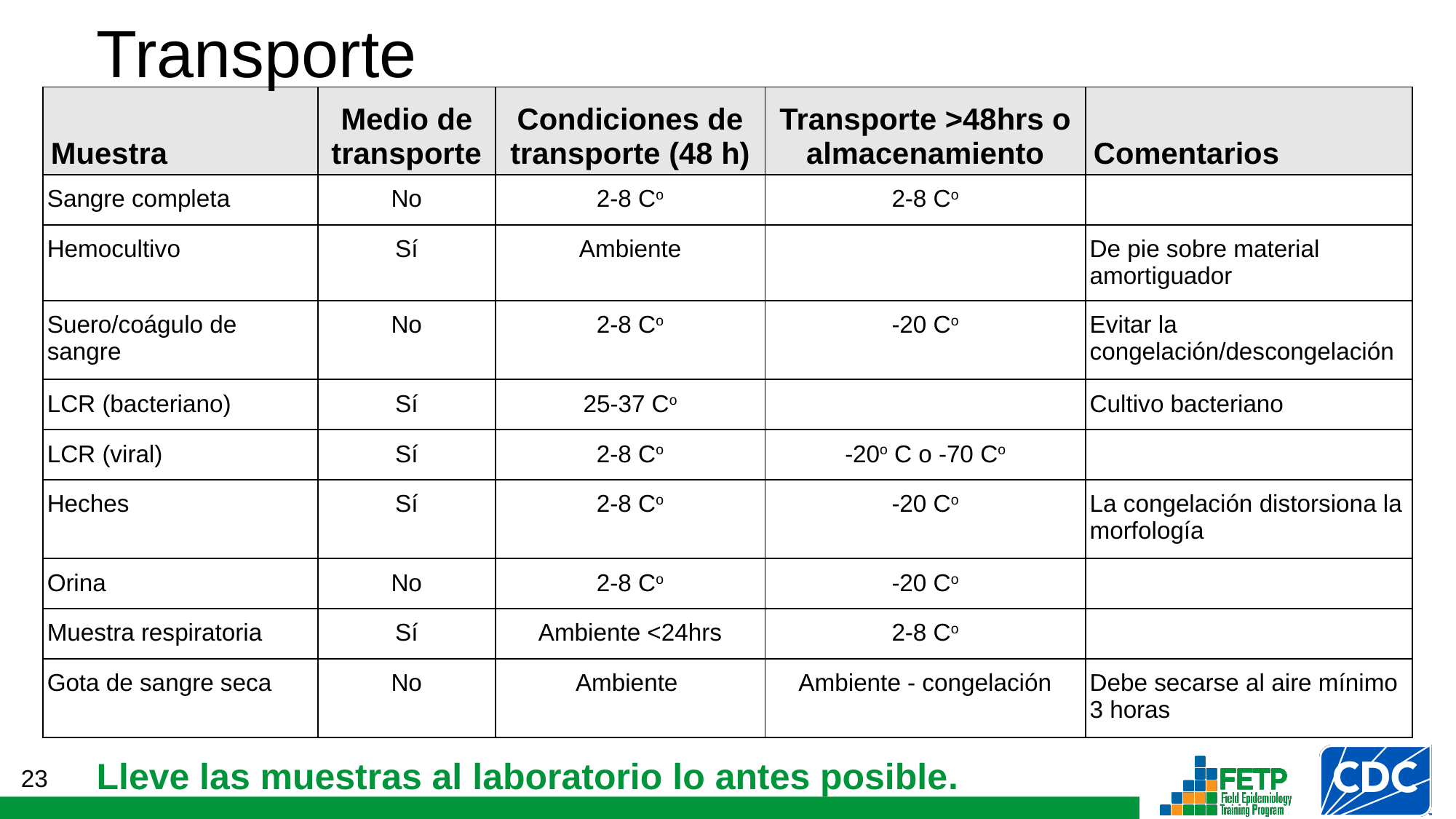

# Transporte
| Muestra | Medio de transporte | Condiciones de transporte (48 h) | Transporte >48hrs o almacenamiento | Comentarios |
| --- | --- | --- | --- | --- |
| Sangre completa | No | 2-8 Co | 2-8 Co |  |
| Hemocultivo | Sí | Ambiente |  | De pie sobre material amortiguador |
| Suero/coágulo de sangre | No | 2-8 Co | -20 Co | Evitar la congelación/descongelación |
| LCR (bacteriano) | Sí | 25-37 Co |  | Cultivo bacteriano |
| LCR (viral) | Sí | 2-8 Co | -20o C o -70 Co |  |
| Heches | Sí | 2-8 Co | -20 Co | La congelación distorsiona la morfología |
| Orina | No | 2-8 Co | -20 Co |  |
| Muestra respiratoria | Sí | Ambiente <24hrs | 2-8 Co |  |
| Gota de sangre seca | No | Ambiente | Ambiente - congelación | Debe secarse al aire mínimo 3 horas |
Lleve las muestras al laboratorio lo antes posible.